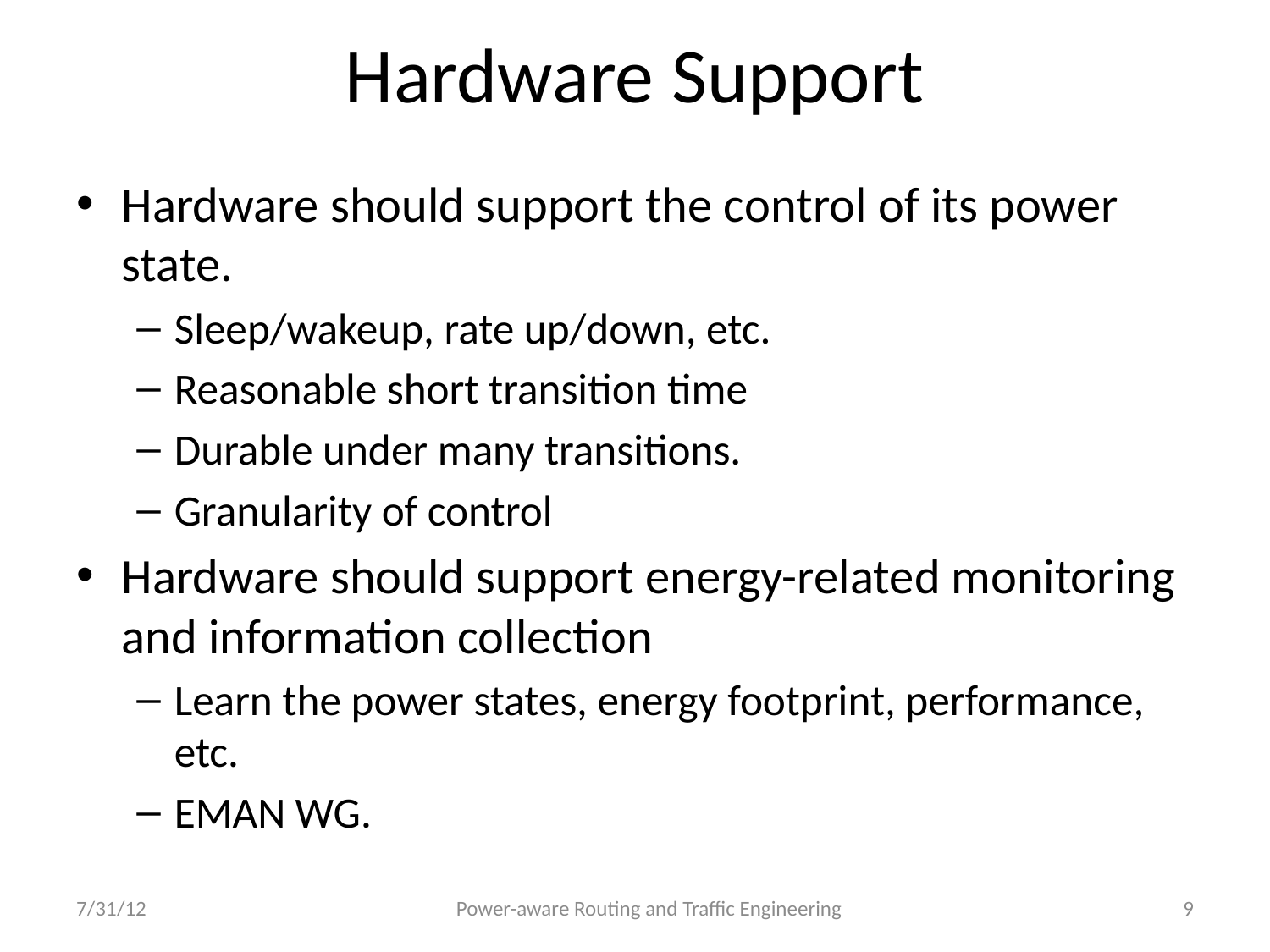

# Hardware Support
Hardware should support the control of its power state.
Sleep/wakeup, rate up/down, etc.
Reasonable short transition time
Durable under many transitions.
Granularity of control
Hardware should support energy-related monitoring and information collection
Learn the power states, energy footprint, performance, etc.
EMAN WG.
7/31/12
Power-aware Routing and Traffic Engineering
9